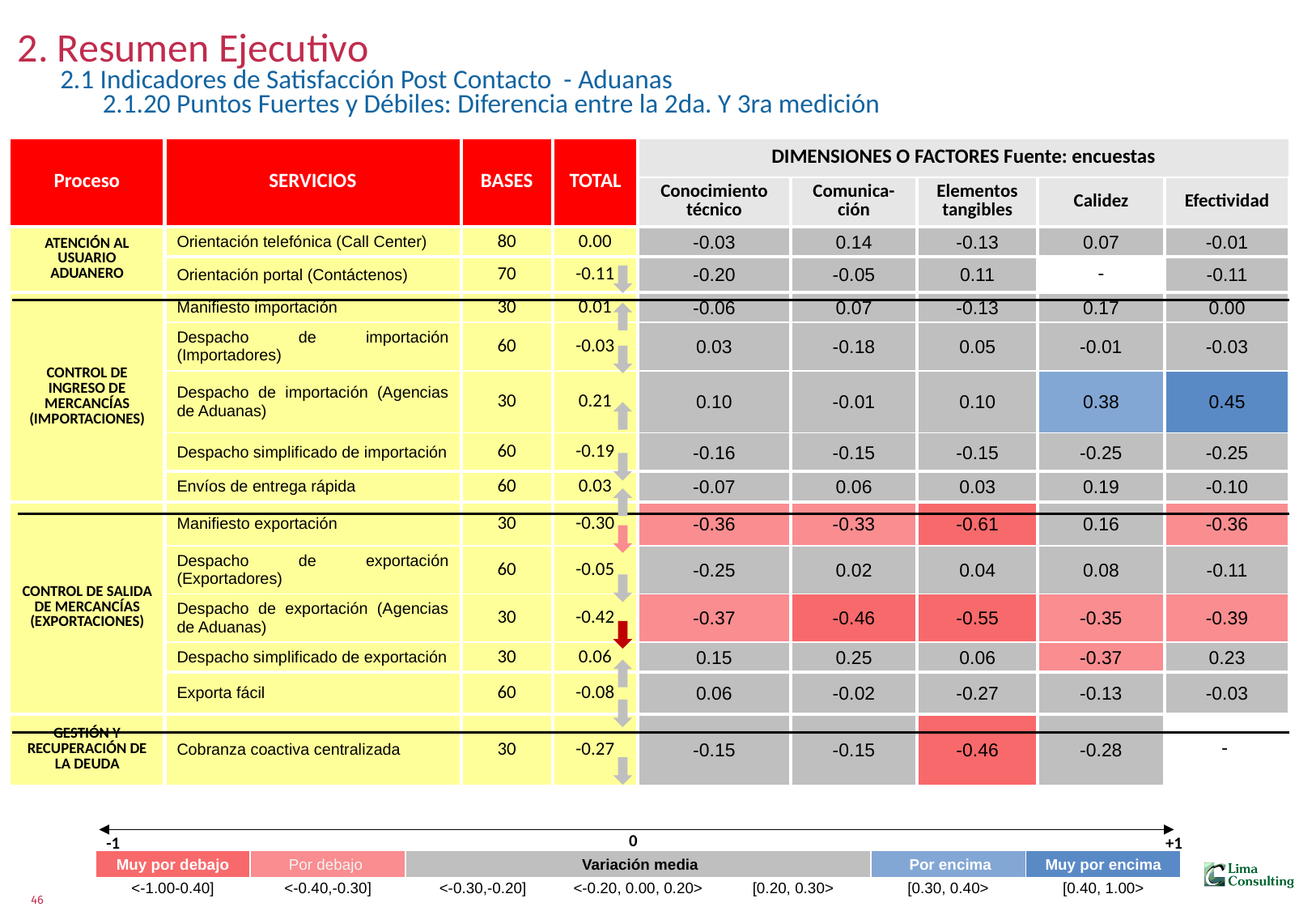

# 2. Resumen Ejecutivo 2.1 Indicadores de Satisfacción Post Contacto  - Aduanas 2.1.20 Puntos Fuertes y Débiles: Diferencia entre la 2da. Y 3ra medición
| Proceso | SERVICIOS | BASES | TOTAL | DIMENSIONES O FACTORES Fuente: encuestas |  |  |  |  |
| --- | --- | --- | --- | --- | --- | --- | --- | --- |
|  |  |  |  | Conocimiento técnico | Comunica-ción | Elementos tangibles | Calidez | Efectividad |
| ATENCIÓN AL USUARIO ADUANERO | Orientación telefónica (Call Center) | 80 | 0.00 | -0.03 | 0.14 | -0.13 | 0.07 | -0.01 |
|  | Orientación portal (Contáctenos) | 70 | -0.11 | -0.20 | -0.05 | 0.11 | - | -0.11 |
| CONTROL DE INGRESO DE MERCANCÍAS (IMPORTACIONES) | Manifiesto importación | 30 | 0.01 | -0.06 | 0.07 | -0.13 | 0.17 | 0.00 |
|  | Despacho de importación (Importadores) | 60 | -0.03 | 0.03 | -0.18 | 0.05 | -0.01 | -0.03 |
|  | Despacho de importación (Agencias de Aduanas) | 30 | 0.21 | 0.10 | -0.01 | 0.10 | 0.38 | 0.45 |
|  | Despacho simplificado de importación | 60 | -0.19 | -0.16 | -0.15 | -0.15 | -0.25 | -0.25 |
|  | Envíos de entrega rápida | 60 | 0.03 | -0.07 | 0.06 | 0.03 | 0.19 | -0.10 |
| CONTROL DE SALIDA DE MERCANCÍAS (EXPORTACIONES) | Manifiesto exportación | 30 | -0.30 | -0.36 | -0.33 | -0.61 | 0.16 | -0.36 |
|  | Despacho de exportación (Exportadores) | 60 | -0.05 | -0.25 | 0.02 | 0.04 | 0.08 | -0.11 |
|  | Despacho de exportación (Agencias de Aduanas) | 30 | -0.42 | -0.37 | -0.46 | -0.55 | -0.35 | -0.39 |
|  | Despacho simplificado de exportación | 30 | 0.06 | 0.15 | 0.25 | 0.06 | -0.37 | 0.23 |
|  | Exporta fácil | 60 | -0.08 | 0.06 | -0.02 | -0.27 | -0.13 | -0.03 |
| GESTIÓN Y RECUPERACIÓN DE LA DEUDA | Cobranza coactiva centralizada | 30 | -0.27 | -0.15 | -0.15 | -0.46 | -0.28 | - |

0
-1
+1
| Muy por debajo | Por debajo | Variación media |  |  | Por encima | Muy por encima |
| --- | --- | --- | --- | --- | --- | --- |
| <-1.00-0.40] | <-0.40,-0.30] | <-0.30,-0.20] | <-0.20, 0.00, 0.20> | [0.20, 0.30> | [0.30, 0.40> | [0.40, 1.00> |